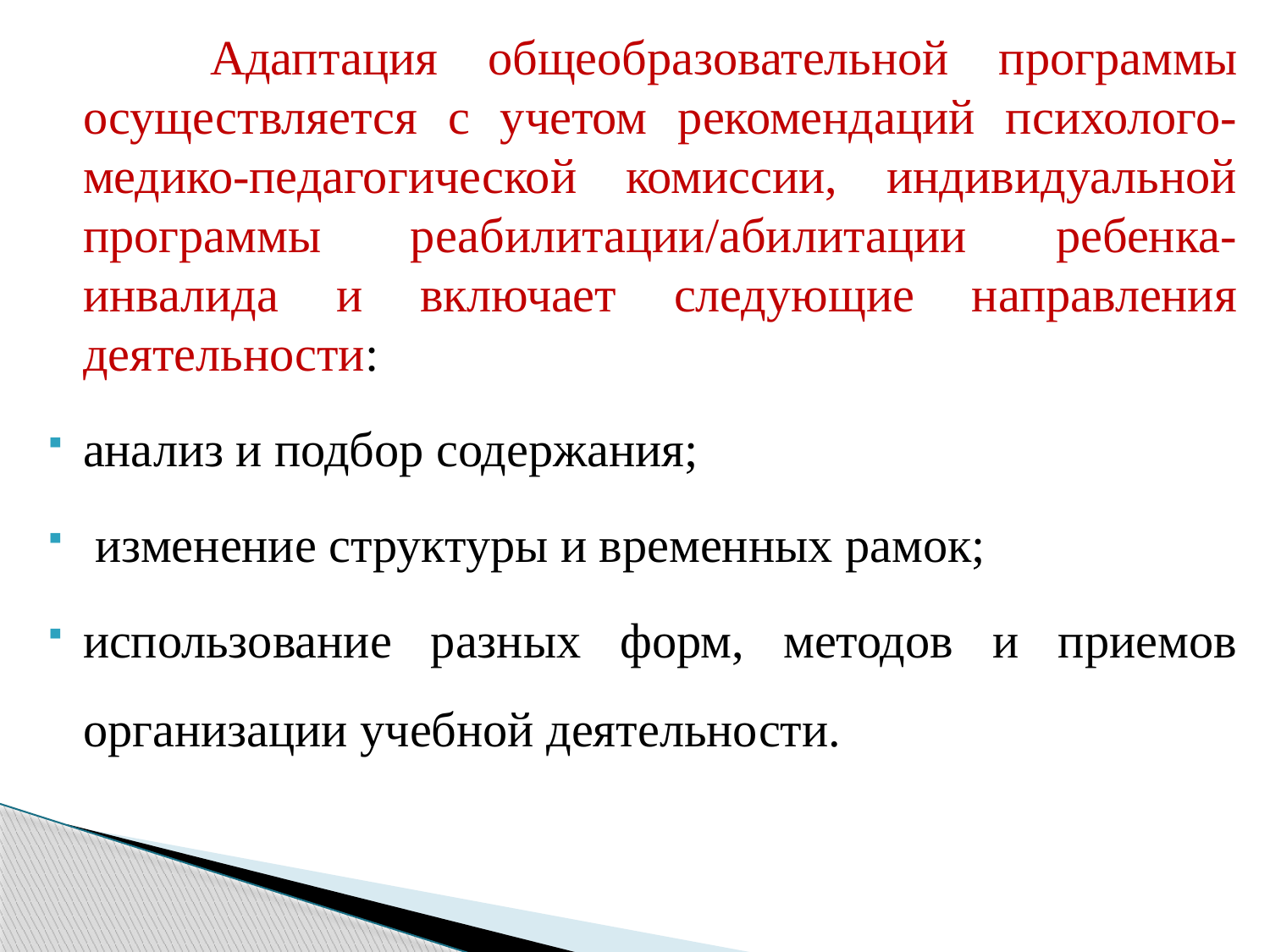

Адаптация общеобразовательной программы осуществляется с учетом рекомендаций психолого-медико-педагогической комиссии, индивидуальной программы реабилитации/абилитации ребенка-инвалида и включает следующие направления деятельности:
анализ и подбор содержания;
 изменение структуры и временных рамок;
использование разных форм, методов и приемов организации учебной деятельности.